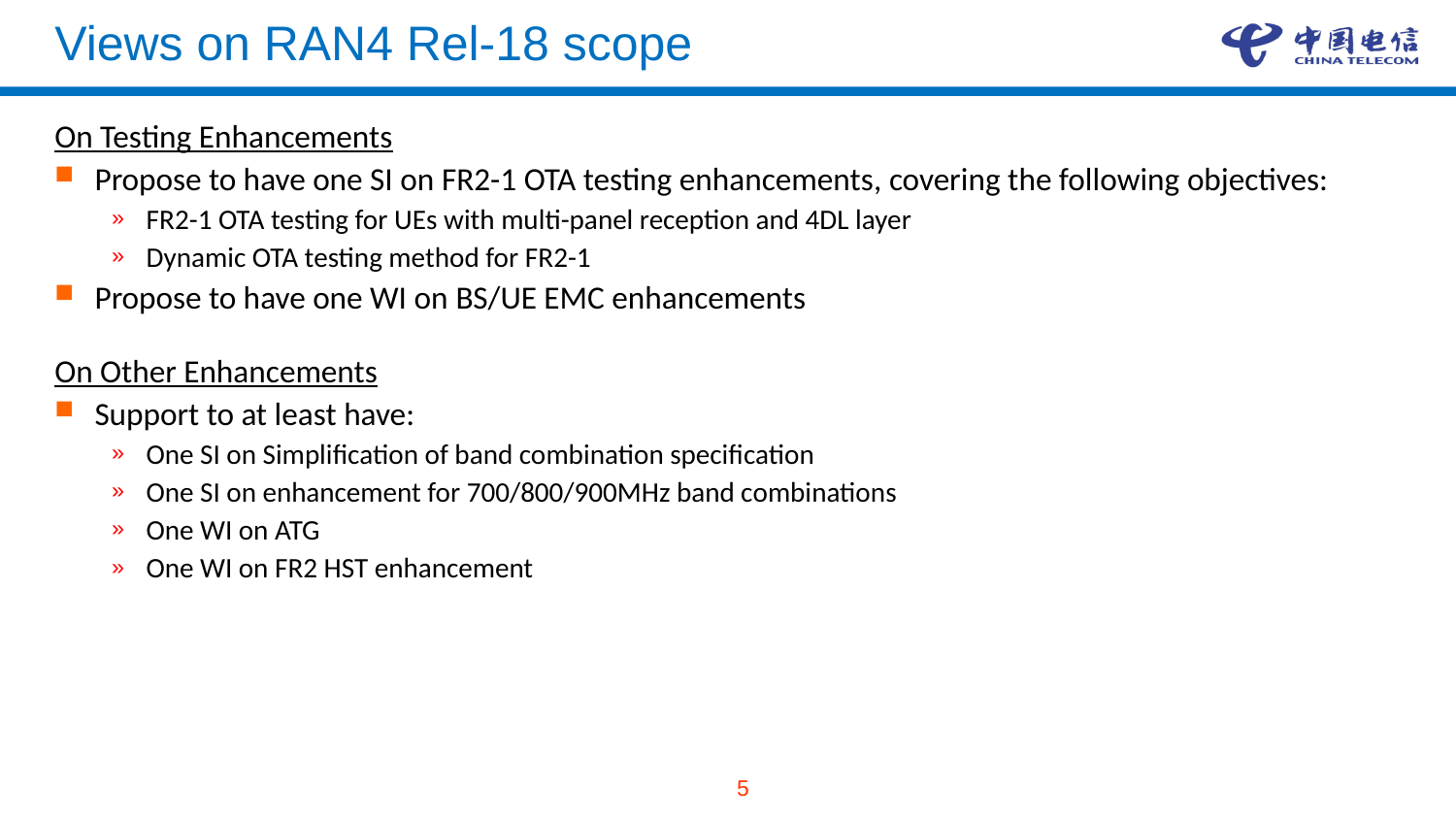

# Views on RAN4 Rel-18 scope
On Testing Enhancements
Propose to have one SI on FR2-1 OTA testing enhancements, covering the following objectives:
FR2-1 OTA testing for UEs with multi-panel reception and 4DL layer
Dynamic OTA testing method for FR2-1
Propose to have one WI on BS/UE EMC enhancements

On Other Enhancements
Support to at least have:
One SI on Simplification of band combination specification
One SI on enhancement for 700/800/900MHz band combinations
One WI on ATG
One WI on FR2 HST enhancement
5